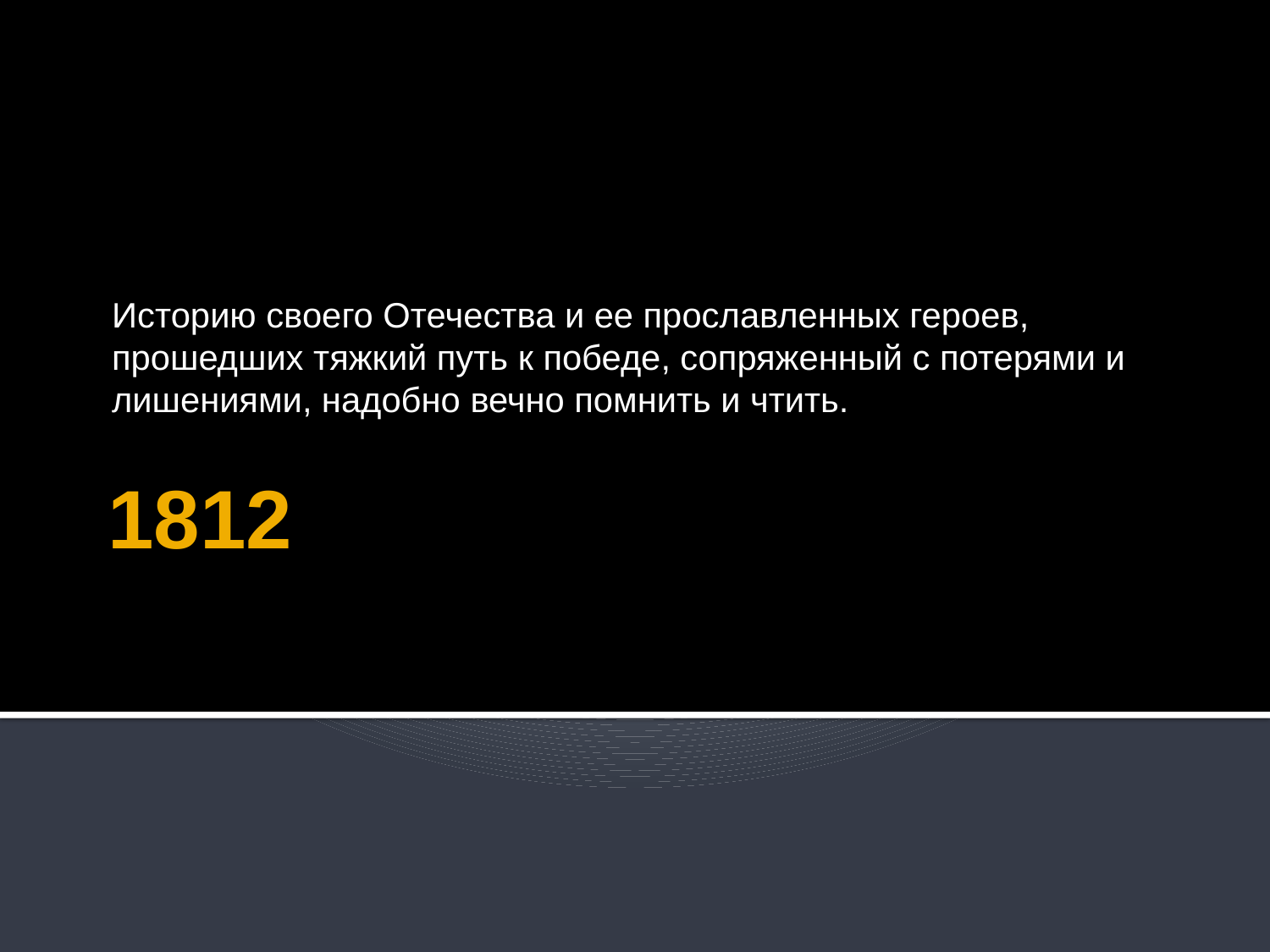

Историю своего Отечества и ее прославленных героев, прошедших тяжкий путь к победе, сопряженный с потерями и лишениями, надобно вечно помнить и чтить.

# 1812